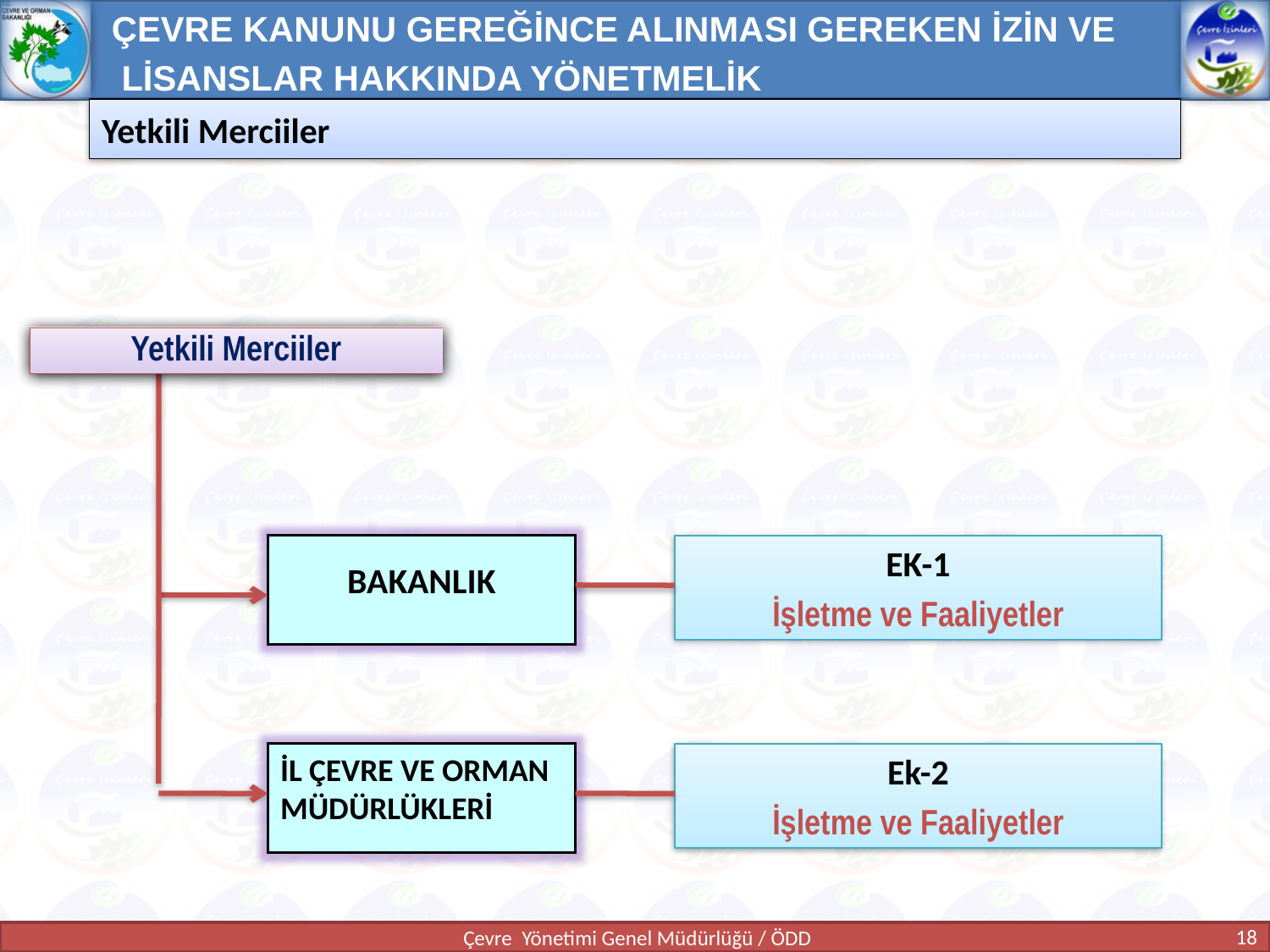

ÇEVRE KANUNU GEREĞİNCE ALINMASI GEREKEN İZİN VE
 LİSANSLAR HAKKINDA YÖNETMELİK
Yetkili Merciiler
Yetkili Merciiler
EK-1
İşletme ve Faaliyetler
BAKANLIK

İL ÇEVRE VE ORMAN MÜDÜRLÜKLERİ
Ek-2
İşletme ve Faaliyetler
18
Çevre  Yönetimi Genel Müdürlüğü / ÖDD